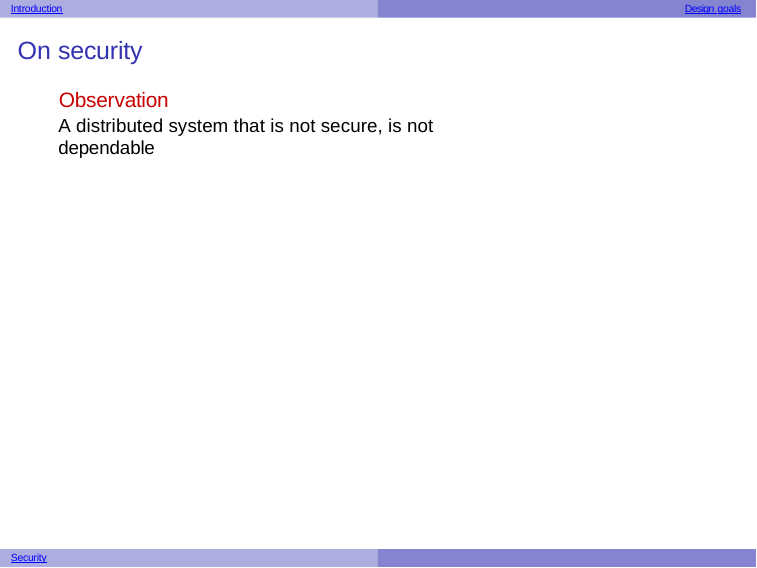

Introduction
Design goals
On security
Observation
A distributed system that is not secure, is not dependable

Security